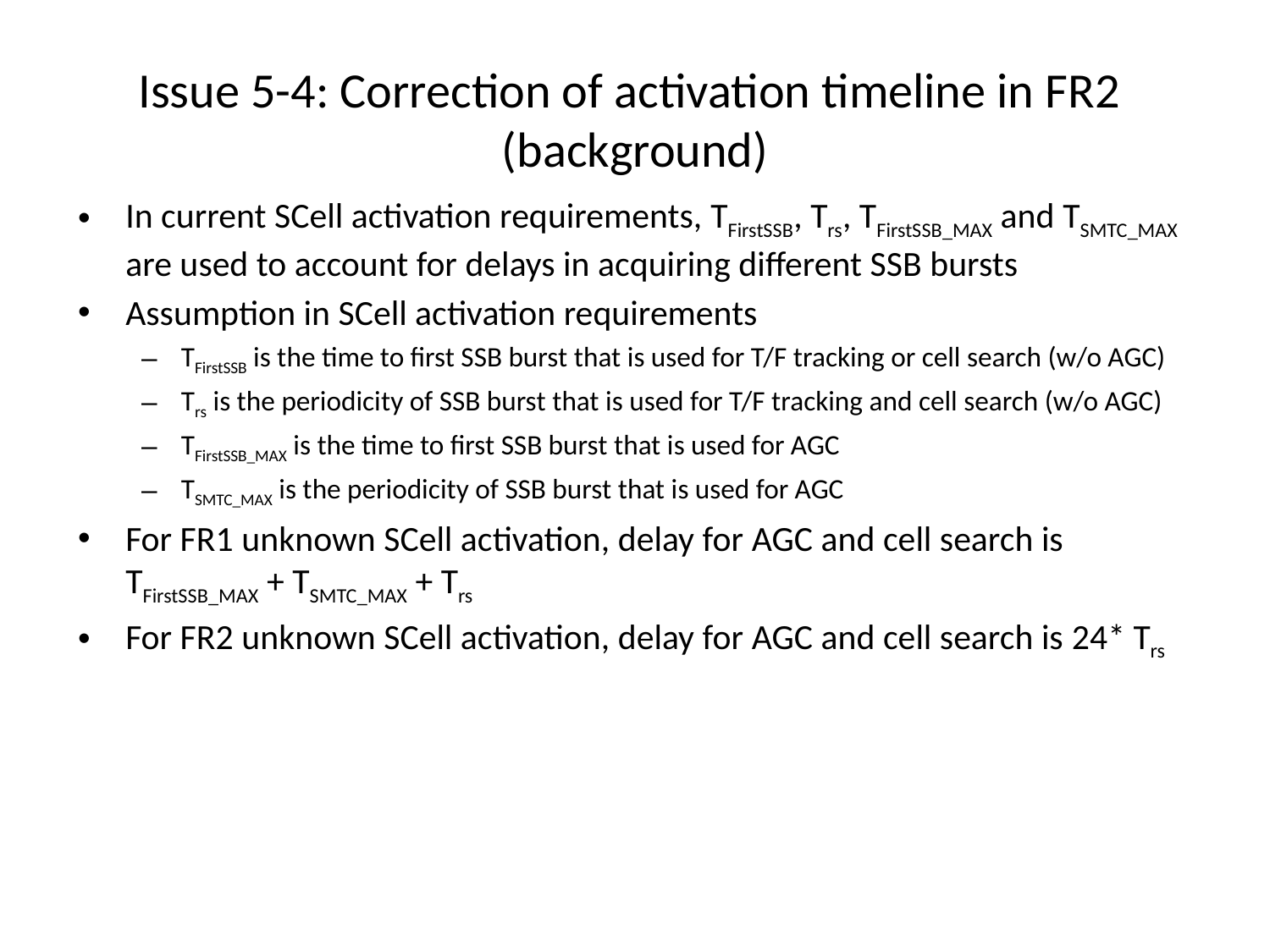

# Issue 5-4: Correction of activation timeline in FR2 (background)
In current SCell activation requirements, TFirstSSB, Trs, TFirstSSB_MAX and TSMTC_MAX are used to account for delays in acquiring different SSB bursts
Assumption in SCell activation requirements
TFirstSSB is the time to first SSB burst that is used for T/F tracking or cell search (w/o AGC)
Trs is the periodicity of SSB burst that is used for T/F tracking and cell search (w/o AGC)
TFirstSSB_MAX is the time to first SSB burst that is used for AGC
TSMTC_MAX is the periodicity of SSB burst that is used for AGC
For FR1 unknown SCell activation, delay for AGC and cell search is TFirstSSB_MAX + TSMTC_MAX + Trs
For FR2 unknown SCell activation, delay for AGC and cell search is 24* Trs